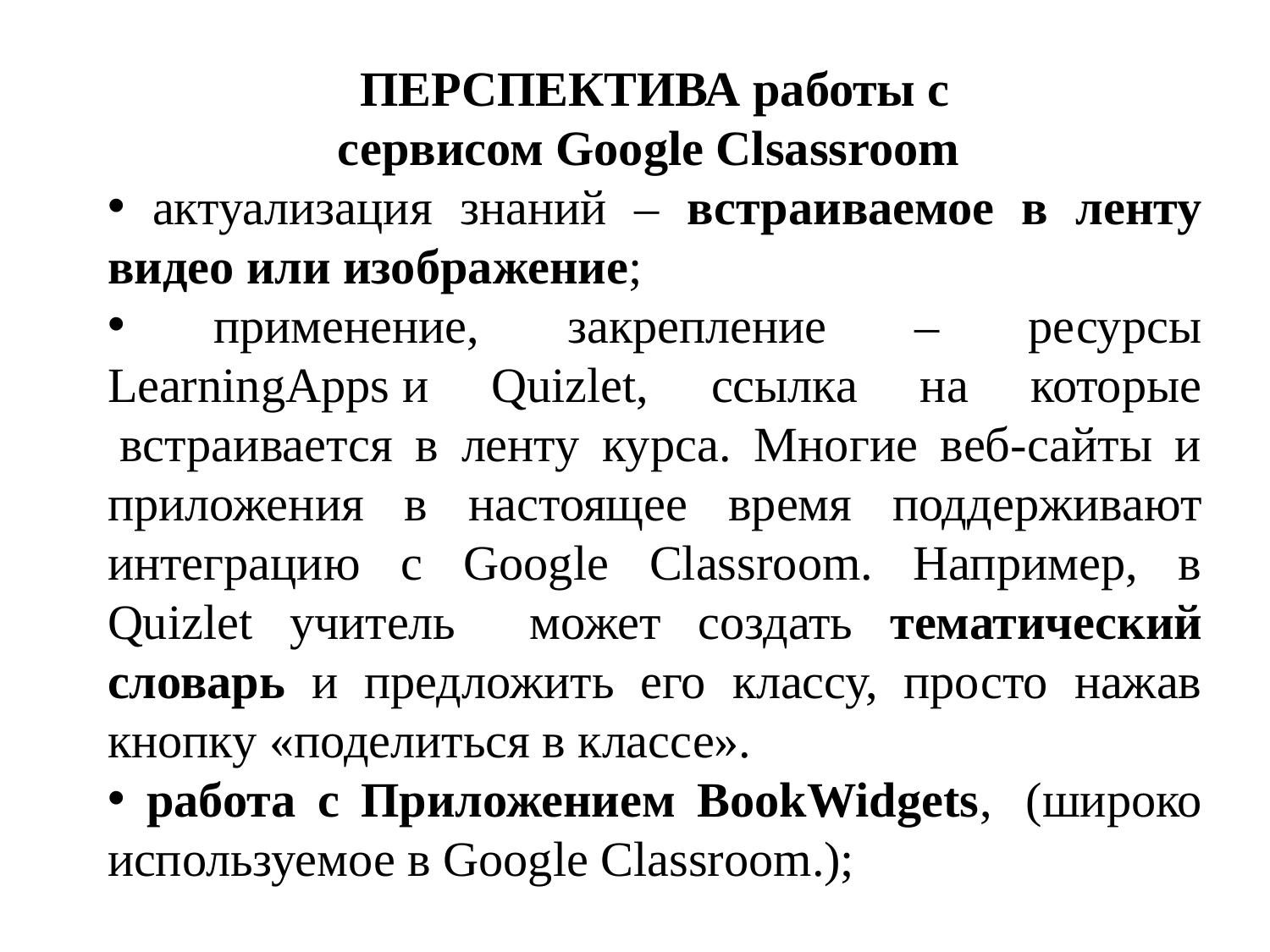

ПЕРСПЕКТИВА работы с сервисом Google Clsassroom
 актуализация знаний – встраиваемое в ленту видео или изображение;
 применение, закрепление – ресурсы LearningApps и Quizlet, ссылка на которые  встраивается в ленту курса. Многие веб-сайты и приложения в настоящее время поддерживают интеграцию с Google Classroom. Например, в Quizlet учитель  может создать тематический словарь и предложить его классу, просто нажав кнопку «поделиться в классе».
 работа с Приложением BookWidgets,  (широко используемое в Google Classroom.);